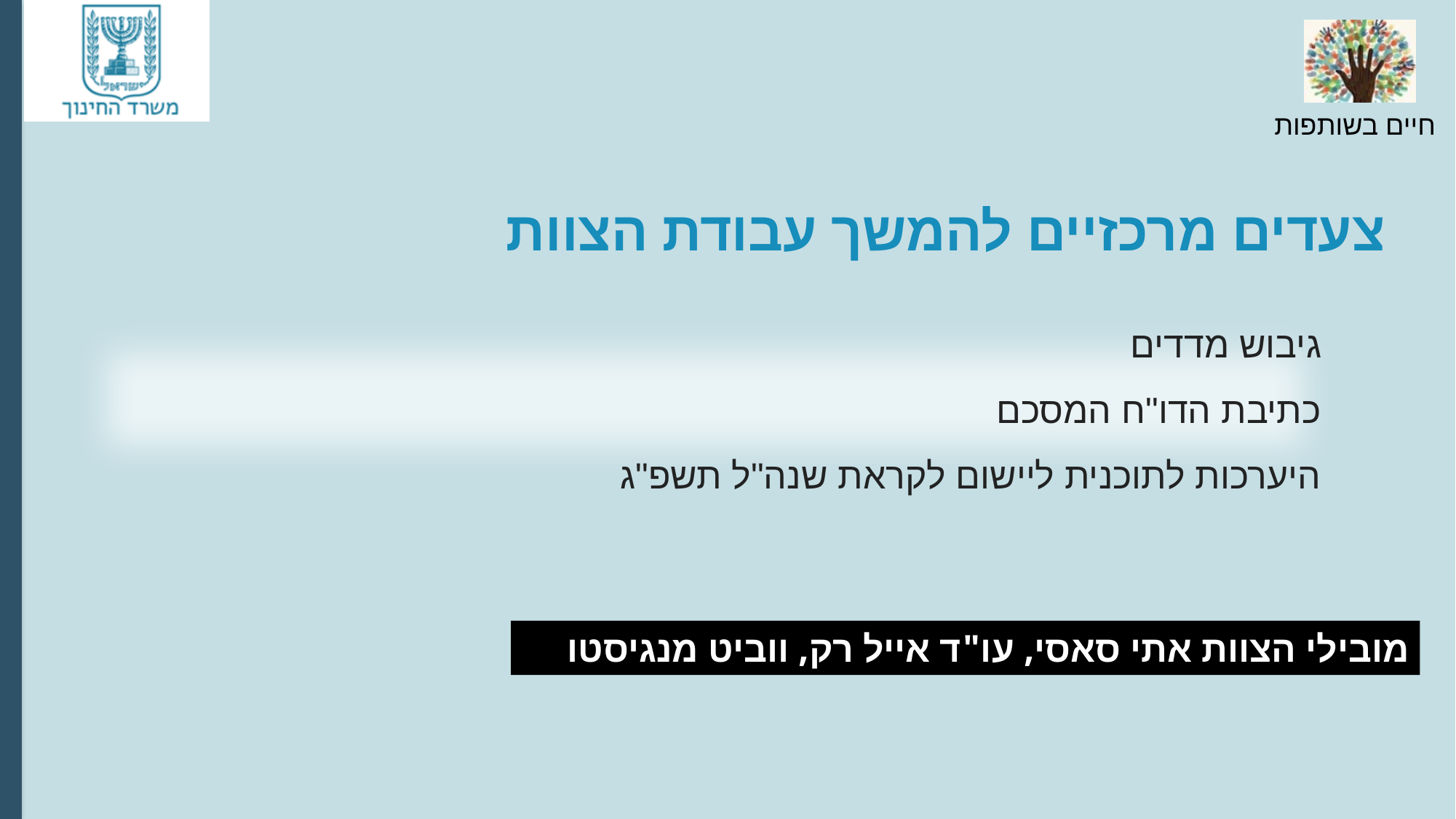

# צעדים מרכזיים להמשך עבודת הצוות
גיבוש מדדים
כתיבת הדו"ח המסכם
היערכות לתוכנית ליישום לקראת שנה"ל תשפ"ג
מובילי הצוות אתי סאסי, עו"ד אייל רק, ווביט מנגיסטו